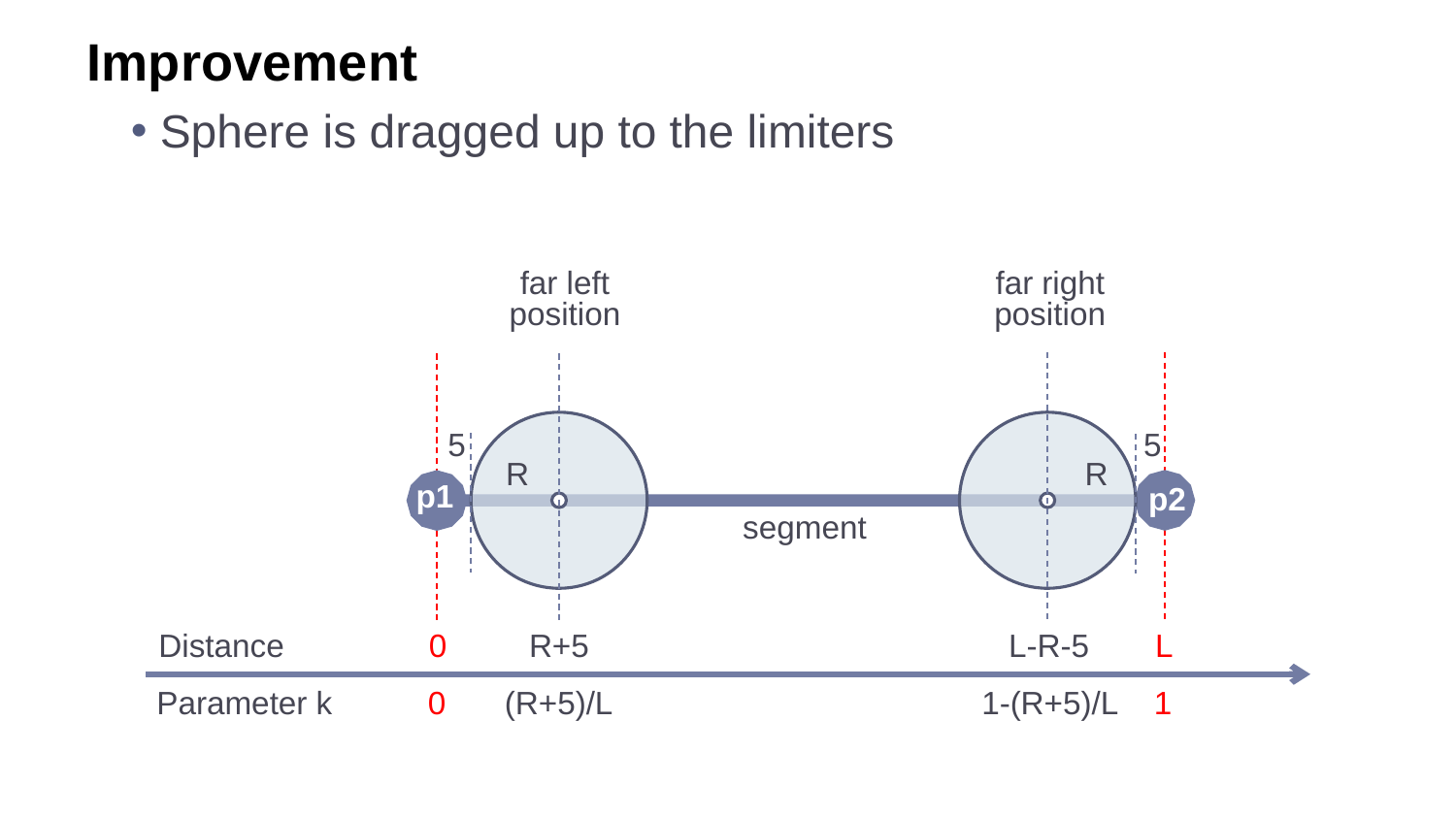

Improvement
Sphere is dragged up to the limiters
far left
position
far right
position

5
5
R
R
p1
p2
segment
Distance
0
R+5
L-R-5
L
Parameter k
0
(R+5)/L
1-(R+5)/L
1